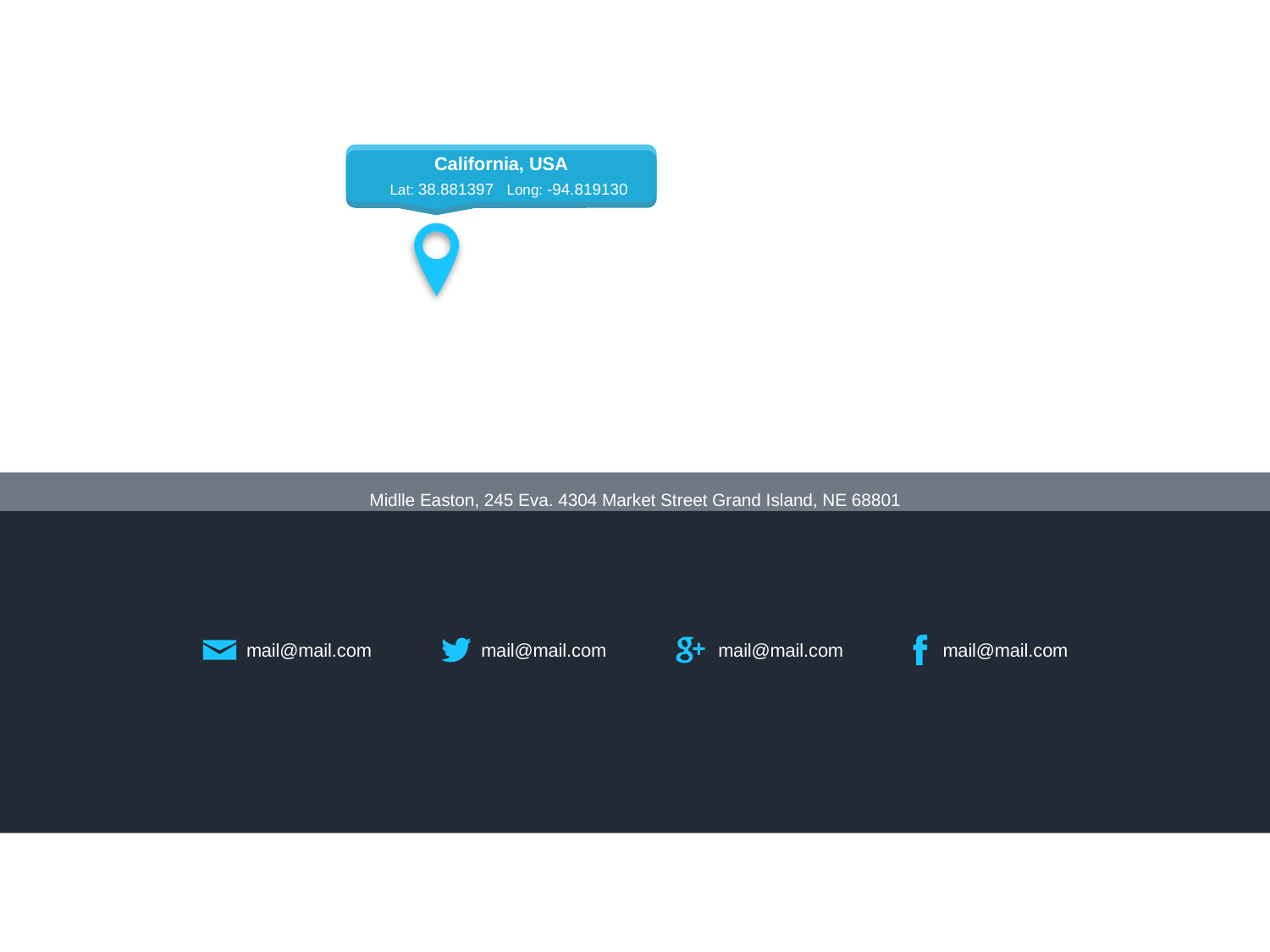

California, USA
Lat: 38.881397
Long: -94.819130

Midlle Easton, 245 Eva. 4304 Market Street Grand Island, NE 68801

mail@mail.com
mail@mail.com
mail@mail.com
mail@mail.com